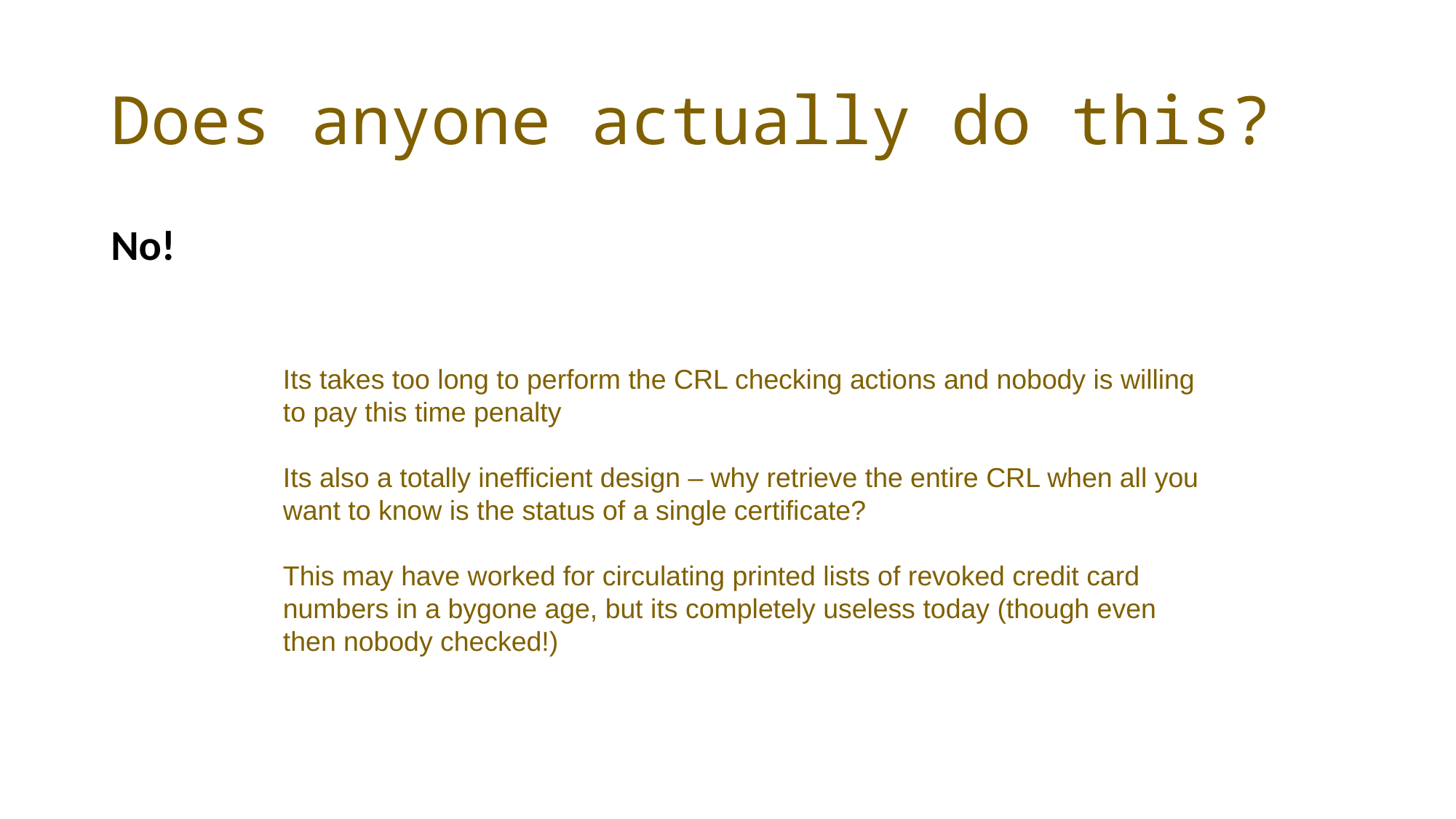

# Does anyone actually do this?
No!

Its takes too long to perform the CRL checking actions and nobody is willing to pay this time penalty

Its also a totally inefficient design – why retrieve the entire CRL when all you want to know is the status of a single certificate?

This may have worked for circulating printed lists of revoked credit card numbers in a bygone age, but its completely useless today (though even then nobody checked!)